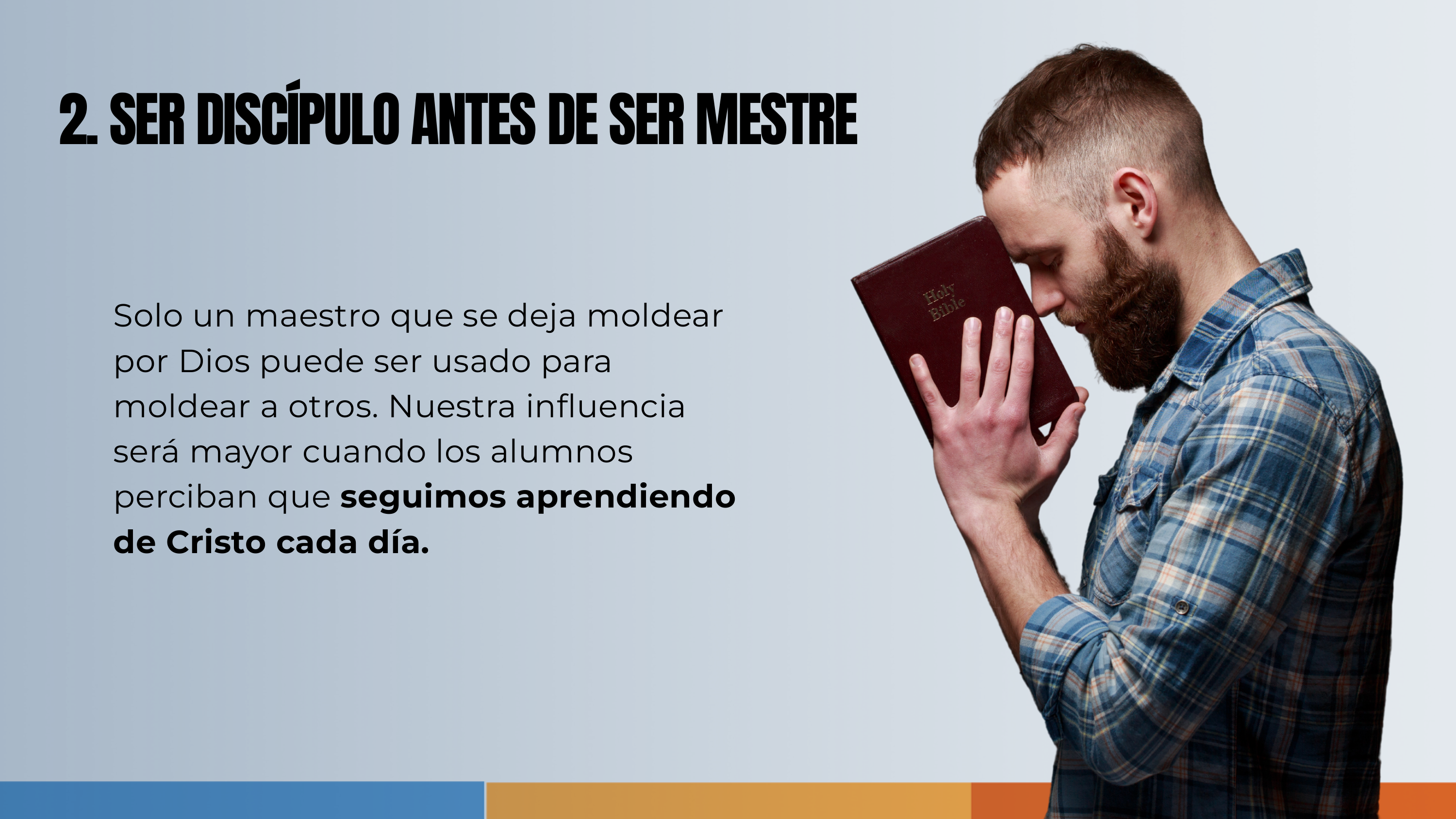

2. SER DISCÍPULO ANTES DE SER MESTRE
Solo un maestro que se deja moldear por Dios puede ser usado para moldear a otros. Nuestra influencia será mayor cuando los alumnos perciban que seguimos aprendiendo de Cristo cada día.